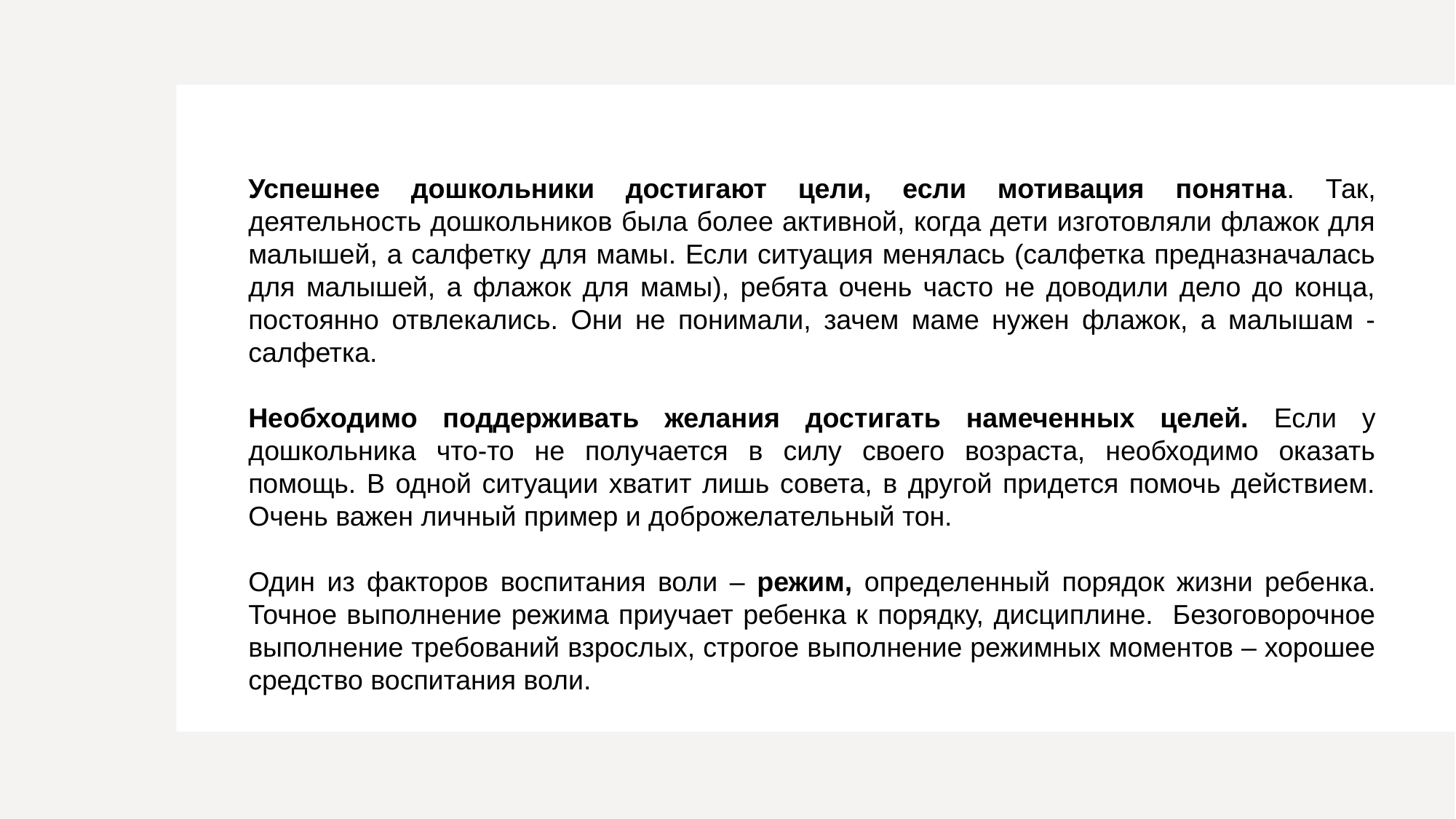

Успешнее дошкольники достигают цели, если мотивация понятна. Так, деятельность дошкольников была более активной, когда дети изготовляли флажок для малышей, а салфетку для мамы. Если ситуация менялась (салфетка предназначалась для малышей, а флажок для мамы), ребята очень часто не доводили дело до конца, постоянно отвлекались. Они не понимали, зачем маме нужен флажок, а малышам - салфетка.

Необходимо поддерживать желания достигать намеченных целей. Если у дошкольника что-то не получается в силу своего возраста, необходимо оказать помощь. В одной ситуации хватит лишь совета, в другой придется помочь действием. Очень важен личный пример и доброжелательный тон.

Один из факторов воспитания воли – режим, определенный порядок жизни ребенка. Точное выполнение режима приучает ребенка к порядку, дисциплине.  Безоговорочное выполнение требований взрослых, строгое выполнение режимных моментов – хорошее средство воспитания воли.